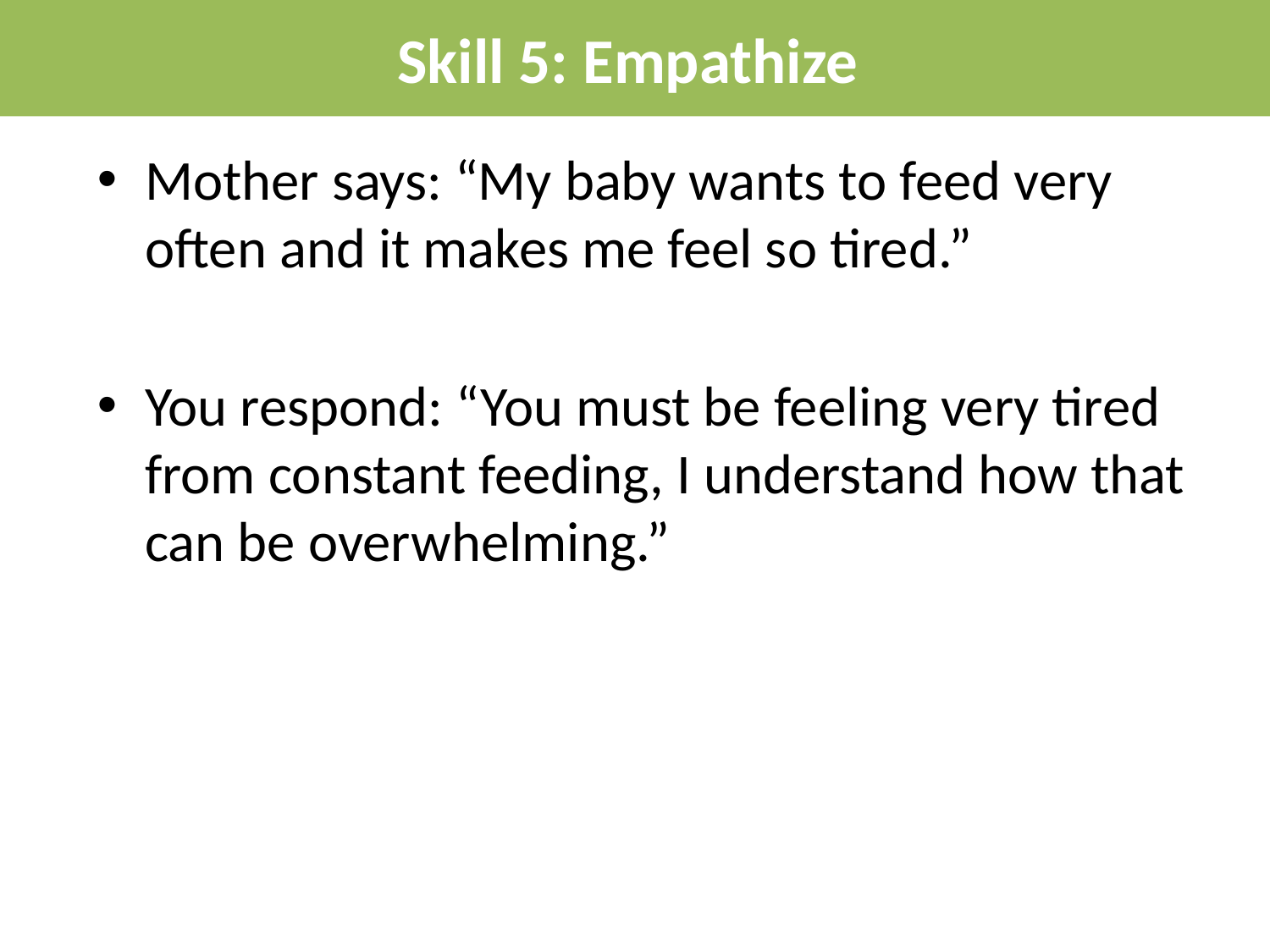

Skill 5: Empathize
Mother says: “My baby wants to feed very often and it makes me feel so tired.”

You respond: “You must be feeling very tired from constant feeding, I understand how that can be overwhelming.”